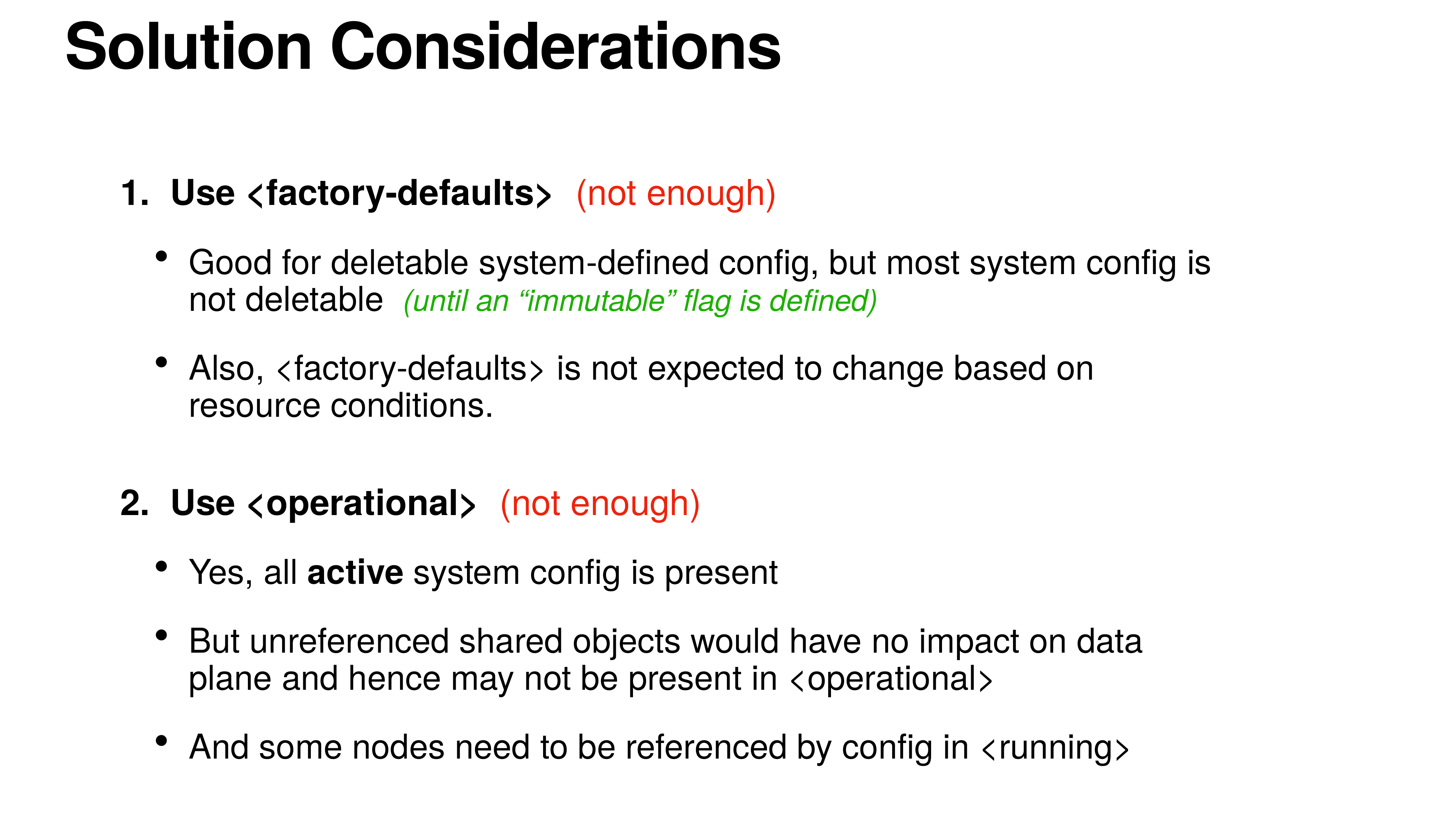

# Solution Considerations
Use <factory-defaults>  (not enough)
Good for deletable system-defined config, but most system config is not deletable  (until an “immutable” flag is defined)
Also, <factory-defaults> is not expected to change based on resource conditions.
Use <operational>  (not enough)
Yes, all active system config is present
But unreferenced shared objects would have no impact on data plane and hence may not be present in <operational>
And some nodes need to be referenced by config in <running>
10